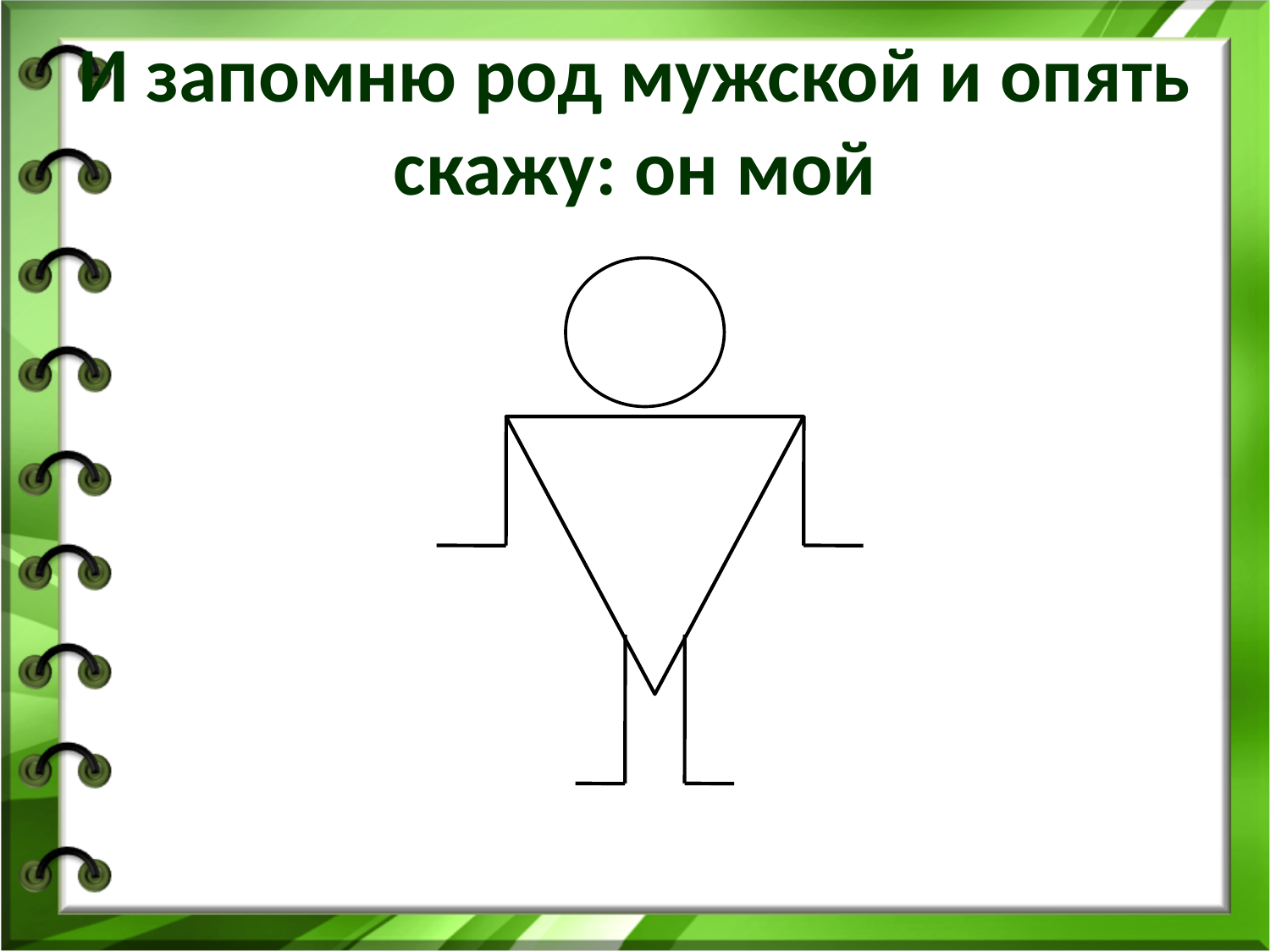

# И запомню род мужской и опять скажу: он мой